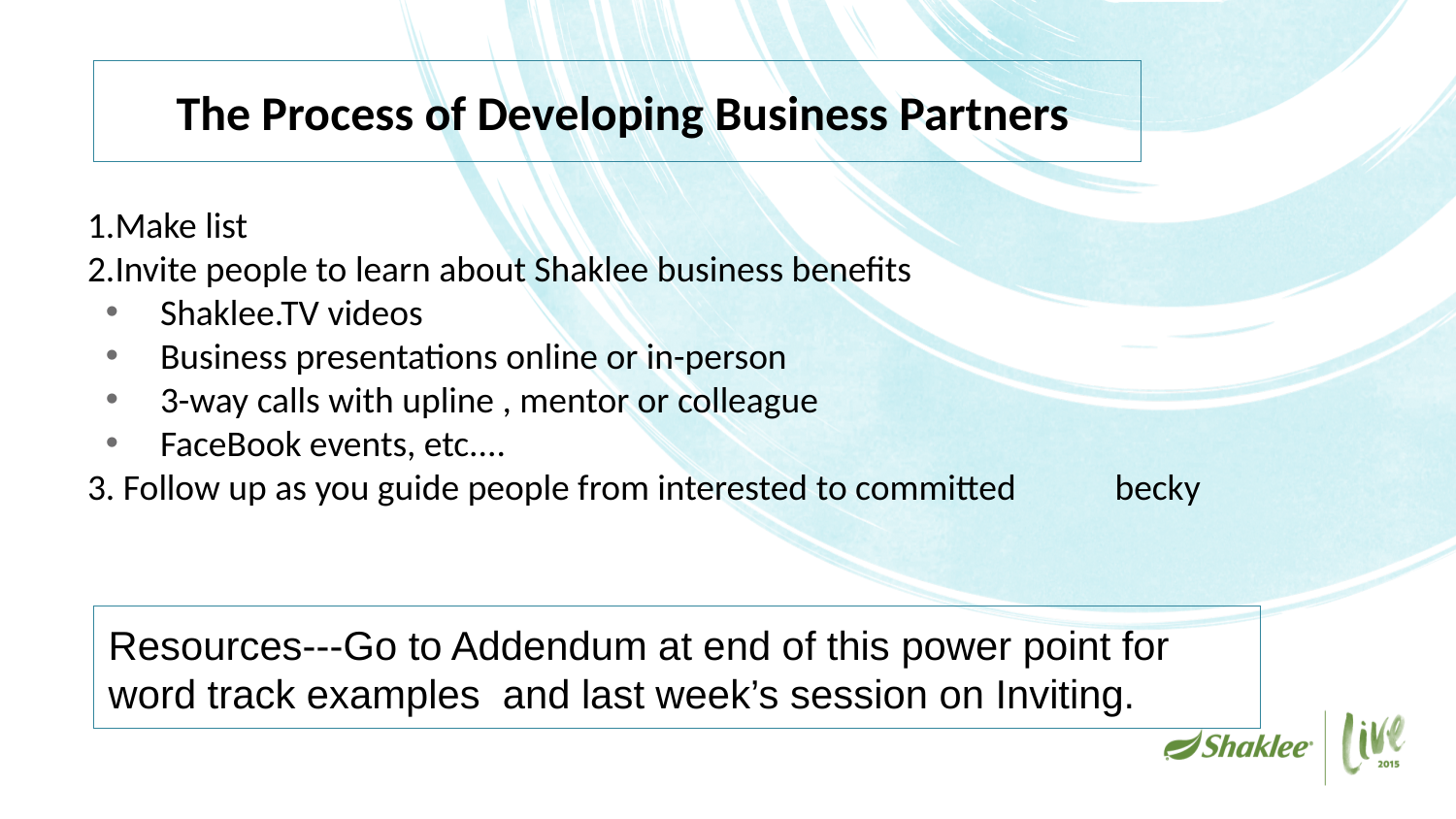

# The Process of Developing Business Partners
1.Make list
2.Invite people to learn about Shaklee business benefits
Shaklee.TV videos
Business presentations online or in-person
3-way calls with upline , mentor or colleague
FaceBook events, etc....
3. Follow up as you guide people from interested to committed            becky
Resources---Go to Addendum at end of this power point for word track examples  and last week’s session on Inviting.